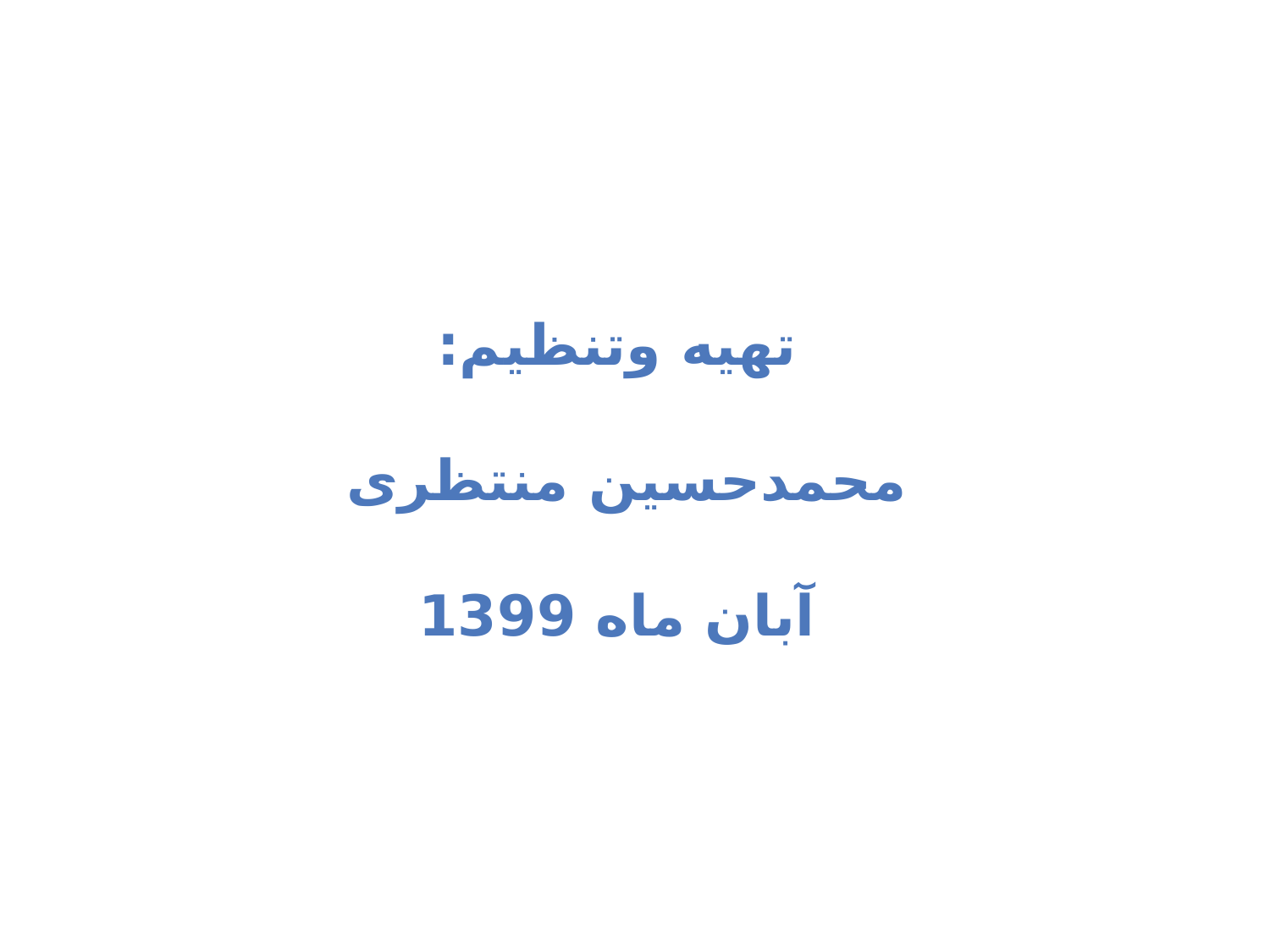

# تهیه وتنظیم: محمدحسین منتظری آبان ماه 1399